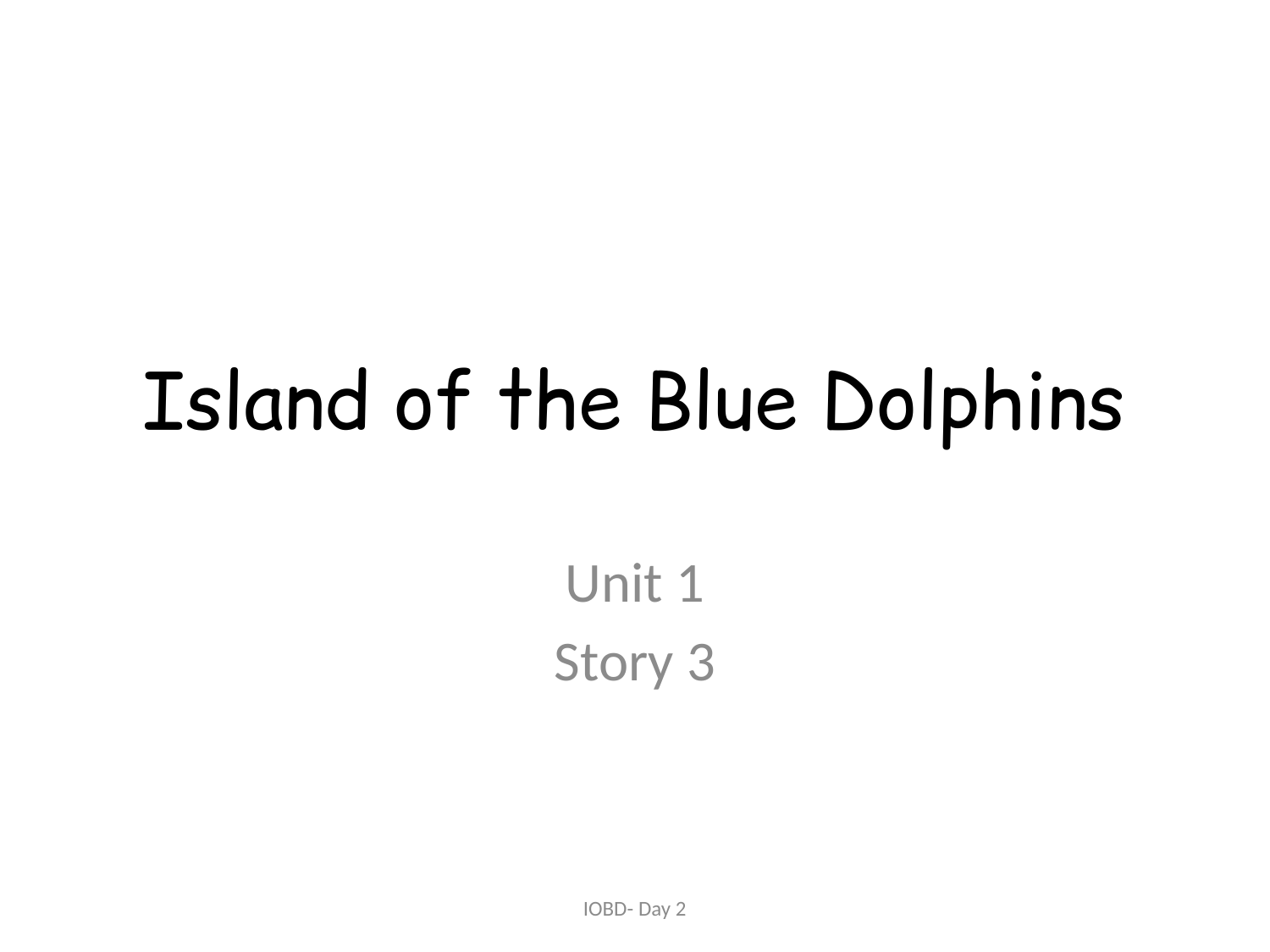

# Island of the Blue Dolphins
Unit 1
Story 3
IOBD- Day 2